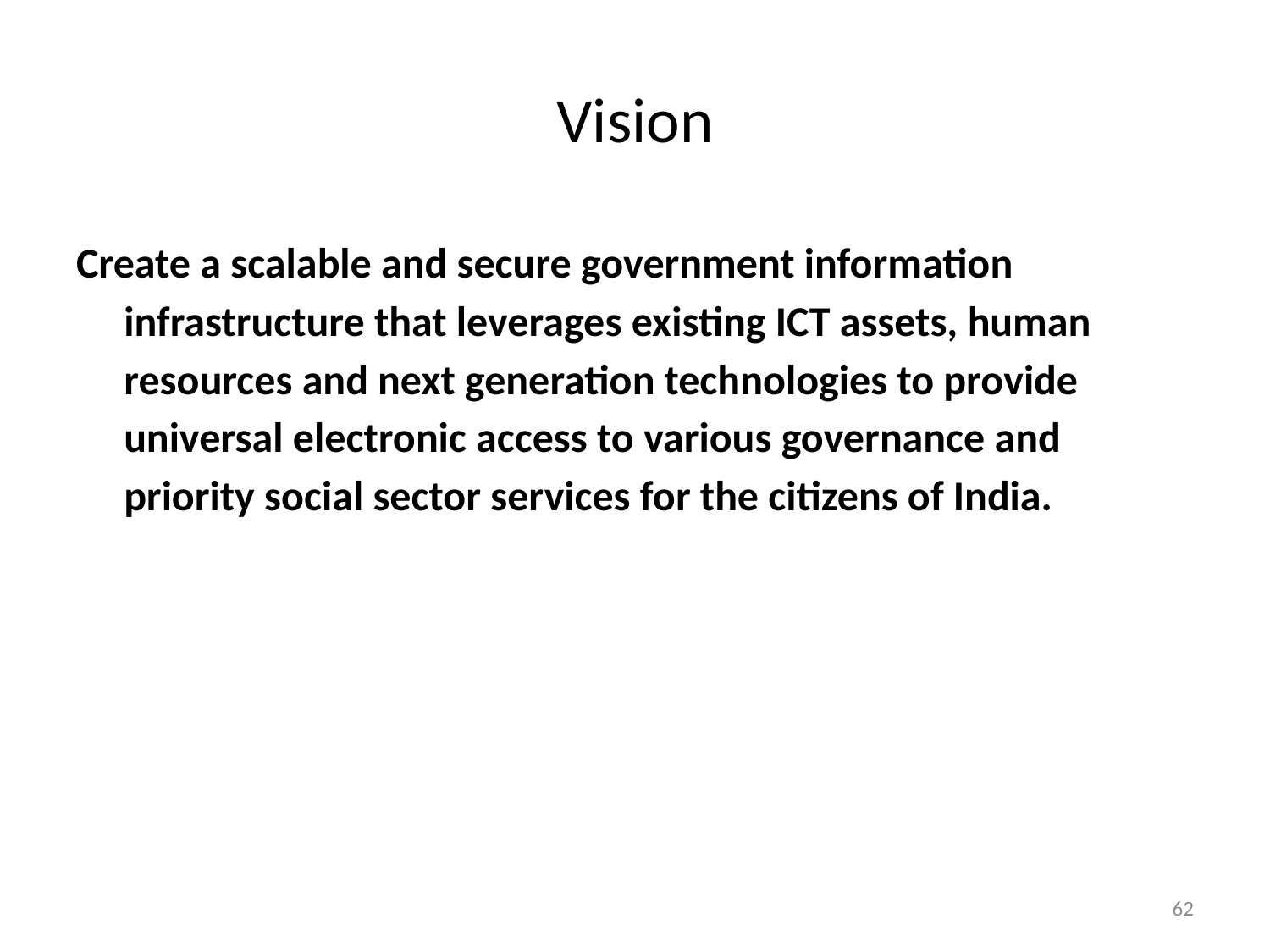

# Vision
Create a scalable and secure government information infrastructure that leverages existing ICT assets, human resources and next generation technologies to provide universal electronic access to various governance and priority social sector services for the citizens of India.

62